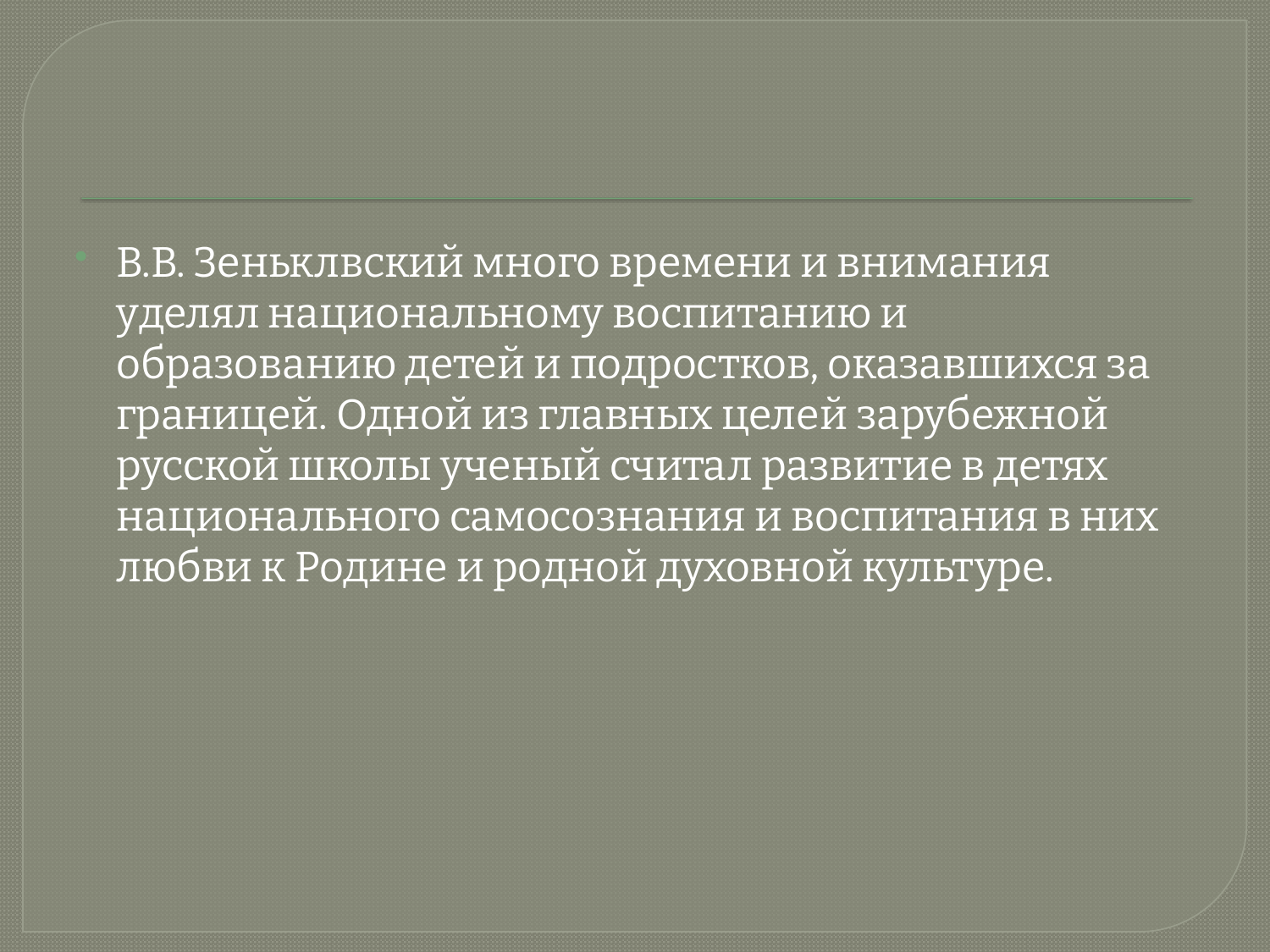

В.В. Зеньклвский много времени и внимания уделял национальному воспитанию и образованию детей и подростков, оказавшихся за границей. Одной из главных целей зарубежной русской школы ученый считал развитие в детях национального самосознания и воспитания в них любви к Родине и родной духовной культуре.